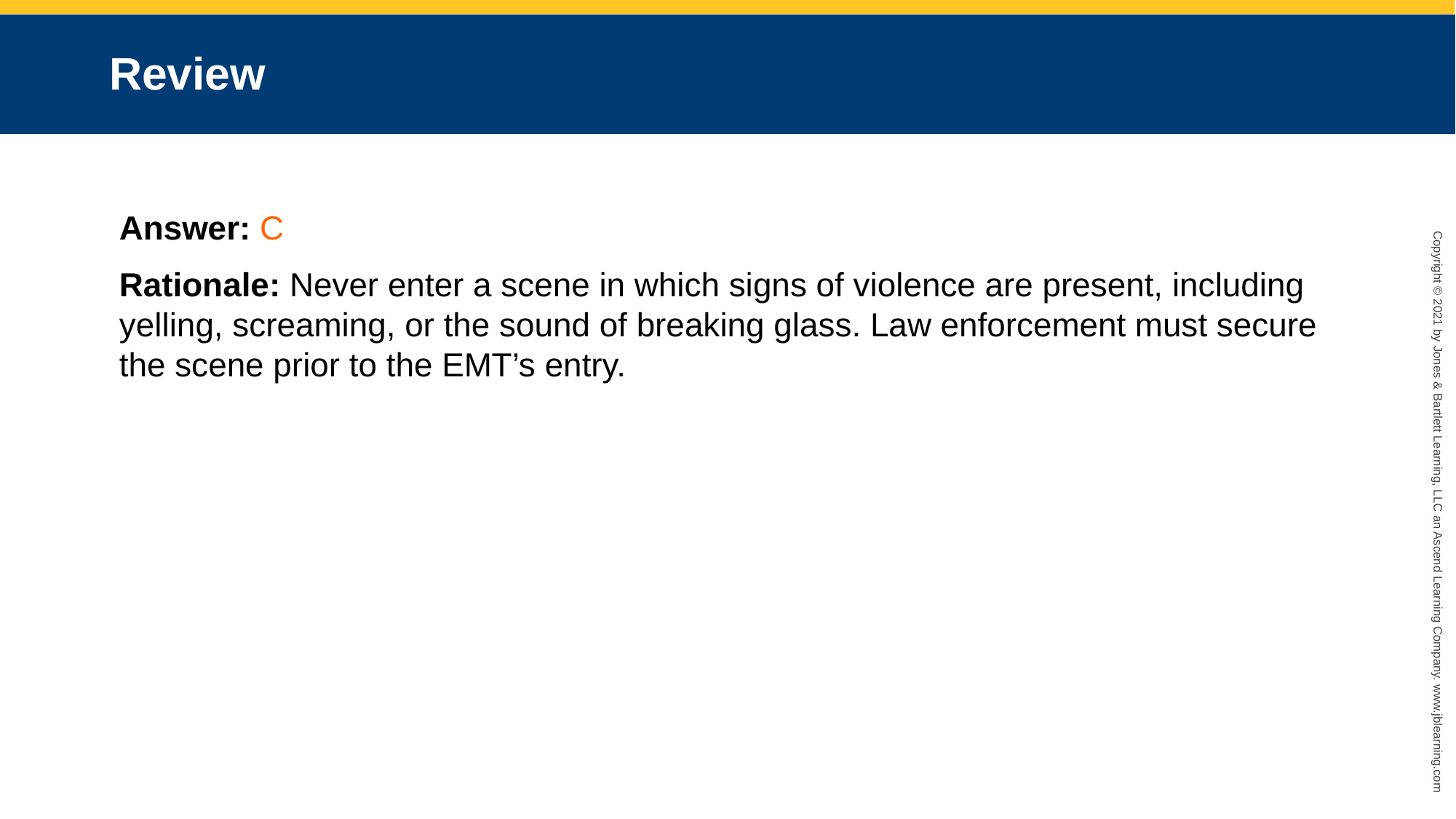

# Review
Answer: C
Rationale: Never enter a scene in which signs of violence are present, including yelling, screaming, or the sound of breaking glass. Law enforcement must secure the scene prior to the EMT’s entry.